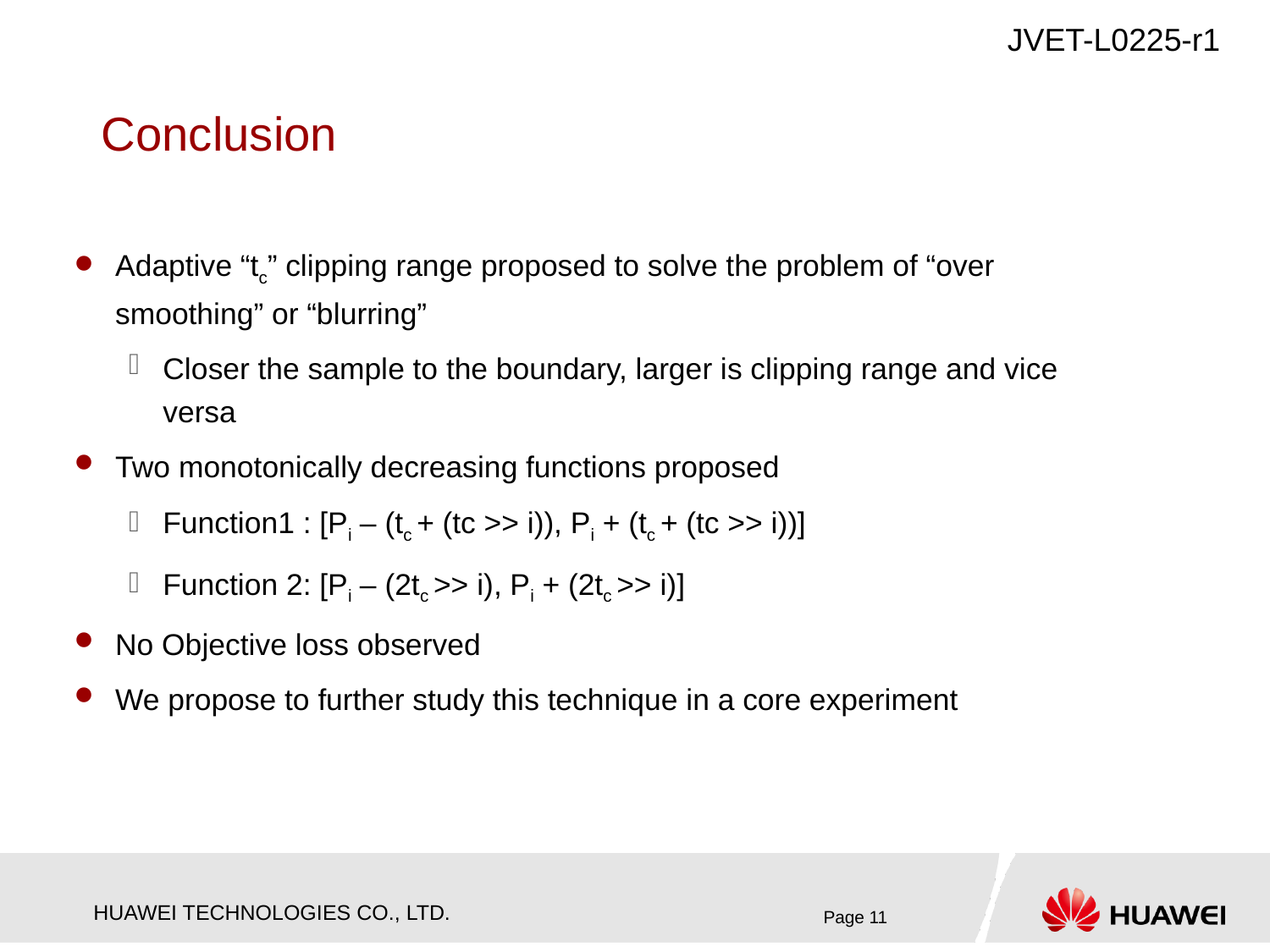

# Conclusion
Adaptive “tc” clipping range proposed to solve the problem of “over smoothing” or “blurring”
Closer the sample to the boundary, larger is clipping range and vice versa
Two monotonically decreasing functions proposed
Function1 : [Pi – (tc + (tc >> i)), Pi + (tc + (tc >> i))]
Function 2: [Pi – (2tc >> i), Pi + (2tc >> i)]
No Objective loss observed
We propose to further study this technique in a core experiment

Page 11